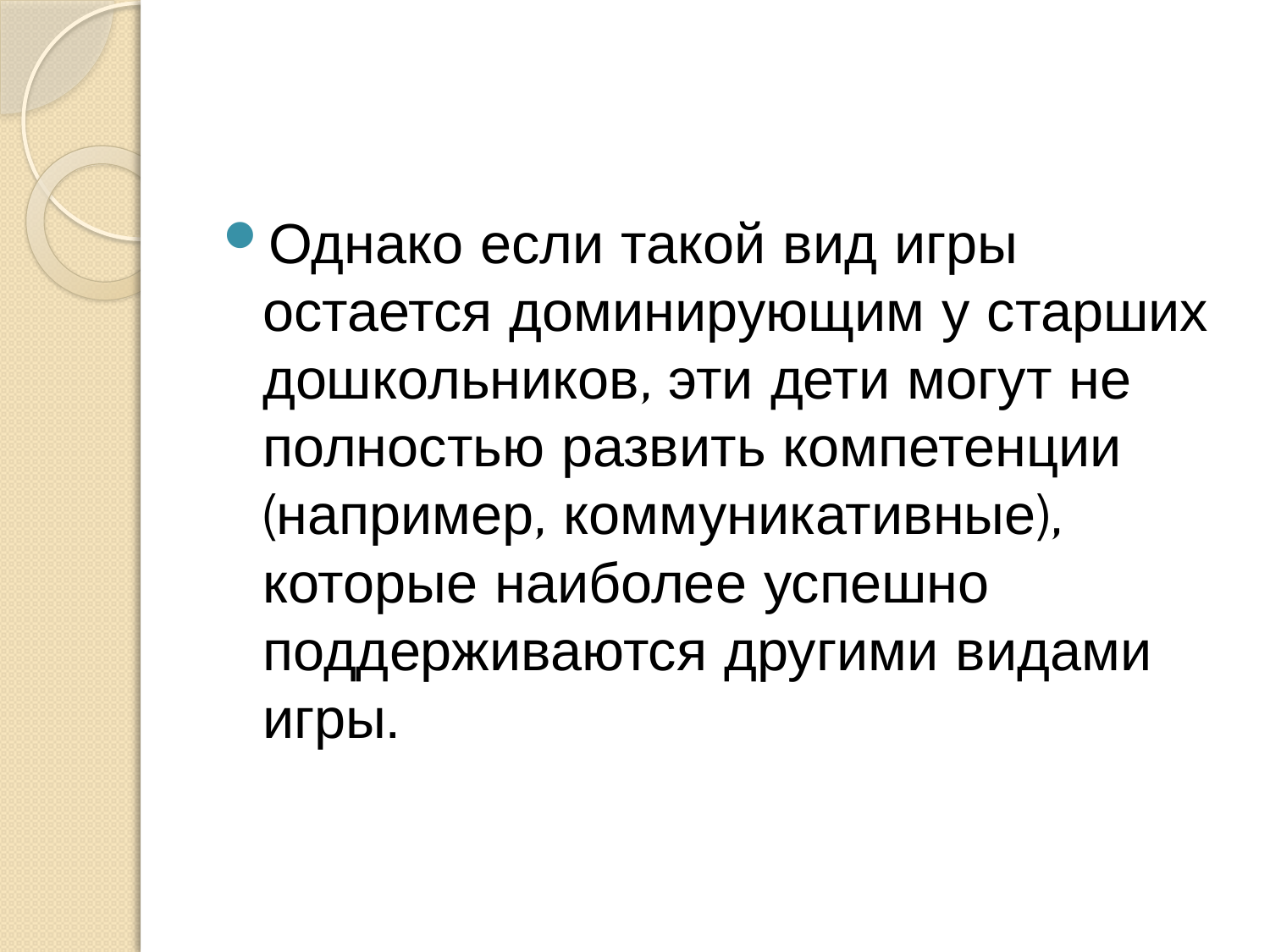

Однако если такой вид игры остается доминирующим у старших дошкольников, эти дети могут не полностью развить компетенции (например, коммуникативные), которые наиболее успешно поддерживаются другими видами игры.